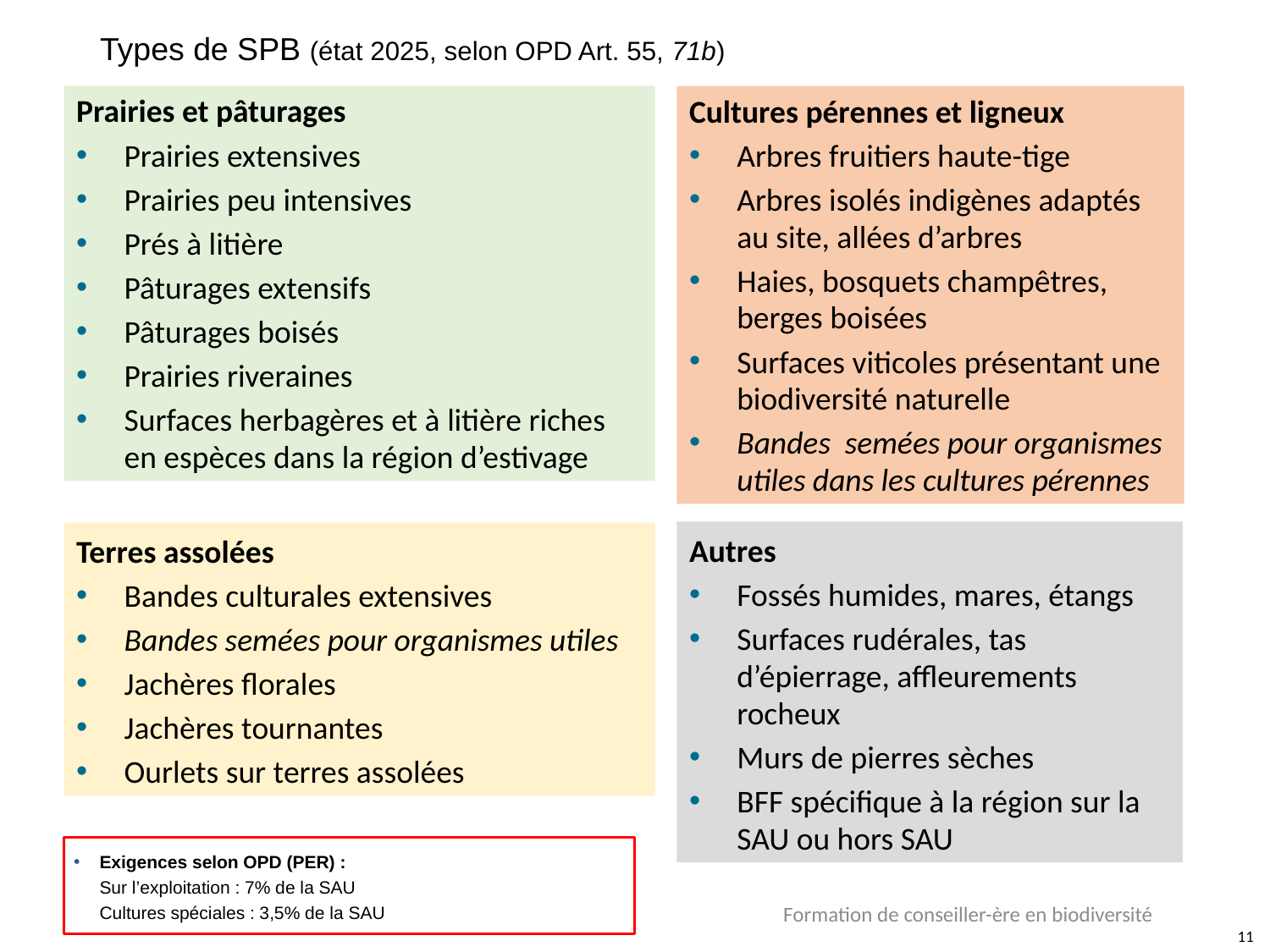

# Types de SPB (état 2025, selon OPD Art. 55, 71b)
Prairies et pâturages
Prairies extensives
Prairies peu intensives
Prés à litière
Pâturages extensifs
Pâturages boisés
Prairies riveraines
Surfaces herbagères et à litière riches en espèces dans la région d’estivage
Cultures pérennes et ligneux
Arbres fruitiers haute-tige
Arbres isolés indigènes adaptés au site, allées d’arbres
Haies, bosquets champêtres, berges boisées
Surfaces viticoles présentant une biodiversité naturelle
Bandes  semées pour organismes utiles dans les cultures pérennes
Autres
Fossés humides, mares, étangs
Surfaces rudérales, tas d’épierrage, affleurements rocheux
Murs de pierres sèches
BFF spécifique à la région sur la SAU ou hors SAU
Terres assolées
Bandes culturales extensives
Bandes semées pour organismes utiles
Jachères florales
Jachères tournantes
Ourlets sur terres assolées
Exigences selon OPD (PER) :
Sur l’exploitation : 7% de la SAU
Cultures spéciales : 3,5% de la SAU
Formation de conseiller-ère en biodiversité